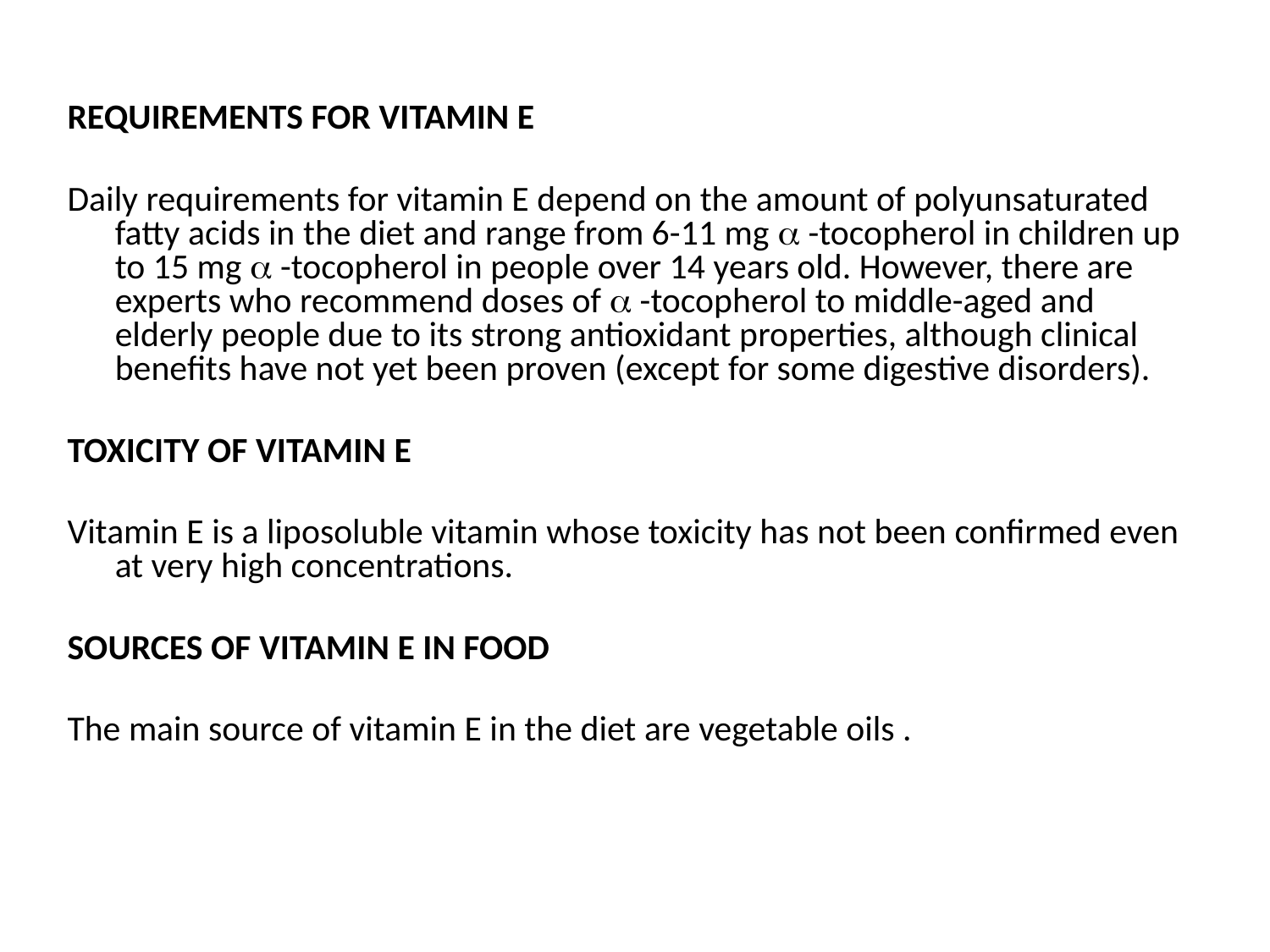

REQUIREMENTS FOR VITAMIN E

Daily requirements for vitamin E depend on the amount of polyunsaturated fatty acids in the diet and range from 6-11 mg α -tocopherol in children up to 15 mg α -tocopherol in people over 14 years old. However, there are experts who recommend doses of α -tocopherol to middle-aged and elderly people due to its strong antioxidant properties, although clinical benefits have not yet been proven (except for some digestive disorders).

TOXICITY OF VITAMIN E

Vitamin E is a liposoluble vitamin whose toxicity has not been confirmed even at very high concentrations.

SOURCES OF VITAMIN E IN FOOD

The main source of vitamin E in the diet are vegetable oils .